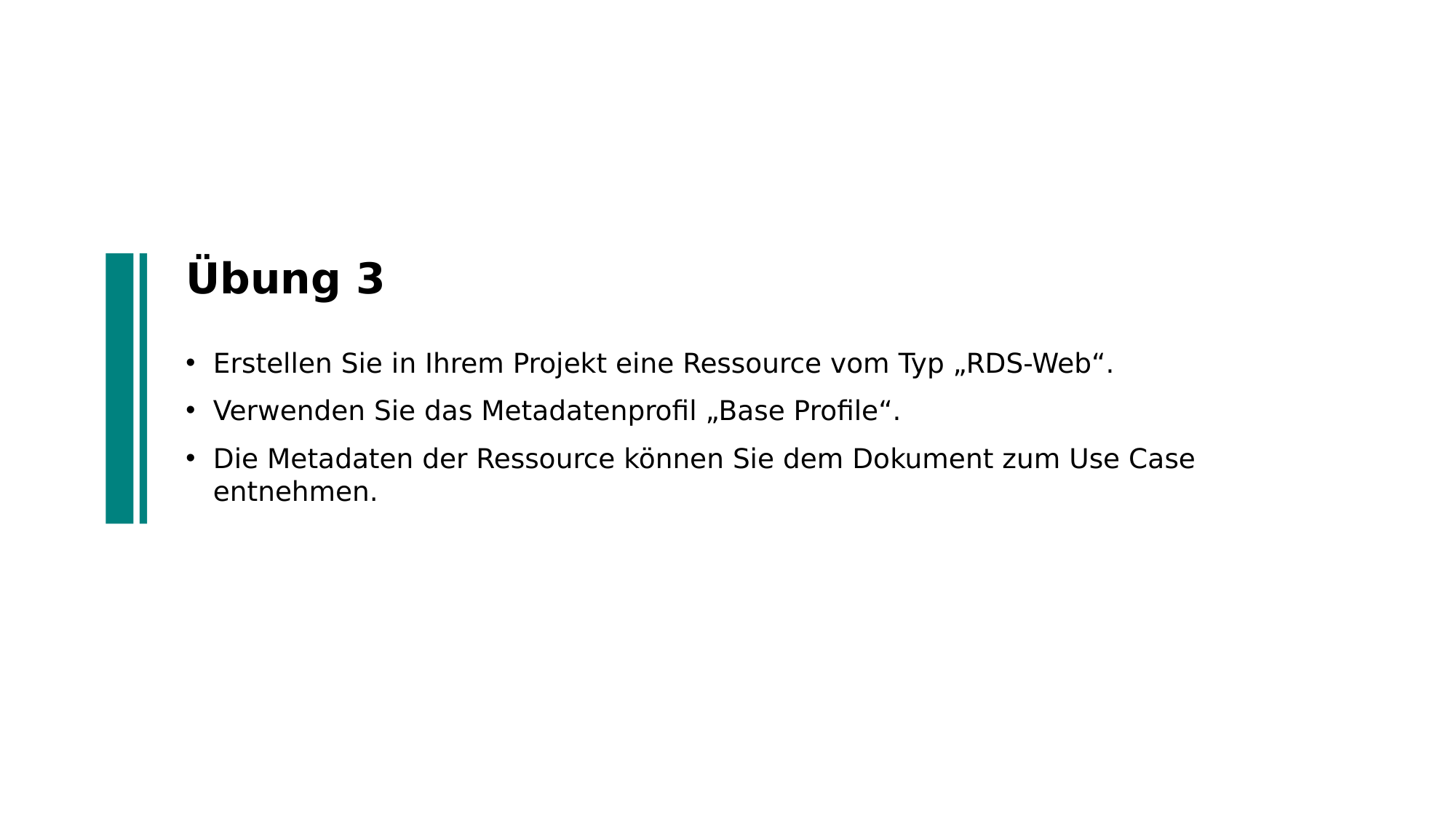

Übung 3

Erstellen Sie in Ihrem Projekt eine Ressource vom Typ „RDS-Web“.
Verwenden Sie das Metadatenprofil „Base Profile“.
Die Metadaten der Ressource können Sie dem Dokument zum Use Case entnehmen.